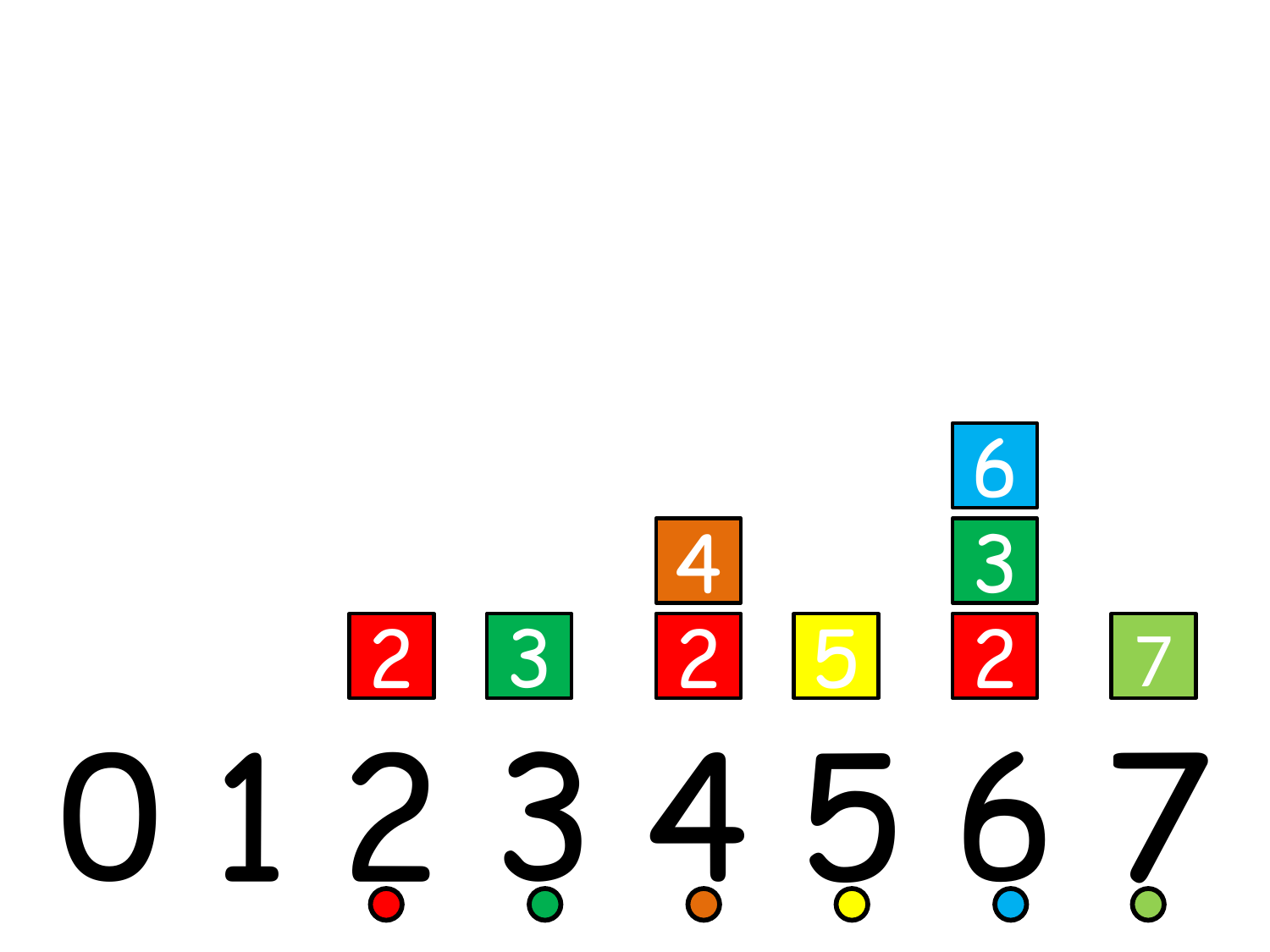

6
4
3
2
3
2
5
2
7
 0 1 2 3 4 5 6 7